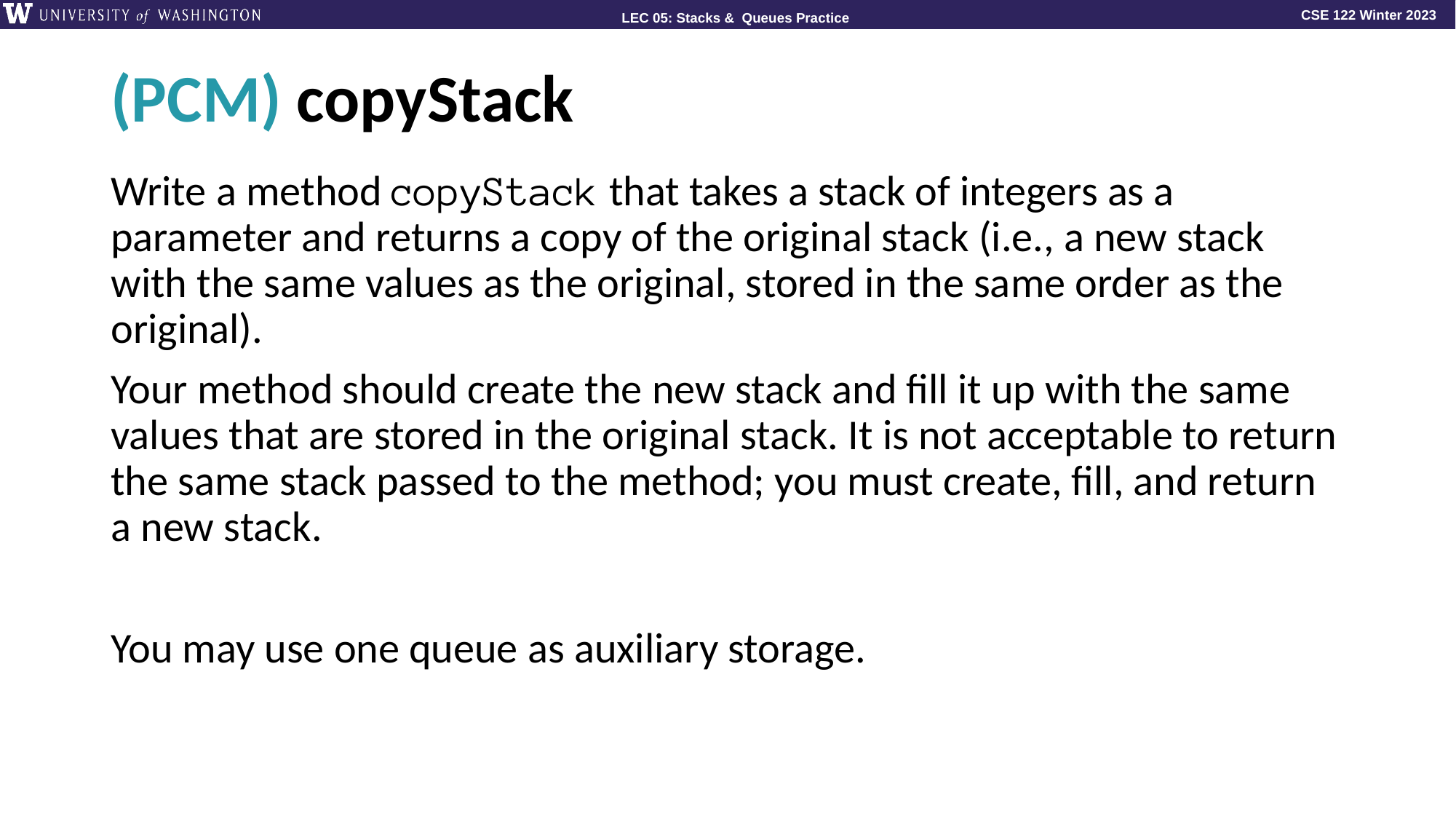

# (PCM) copyStack
Write a method copyStack that takes a stack of integers as a parameter and returns a copy of the original stack (i.e., a new stack with the same values as the original, stored in the same order as the original).
Your method should create the new stack and fill it up with the same values that are stored in the original stack. It is not acceptable to return the same stack passed to the method; you must create, fill, and return a new stack.

You may use one queue as auxiliary storage.